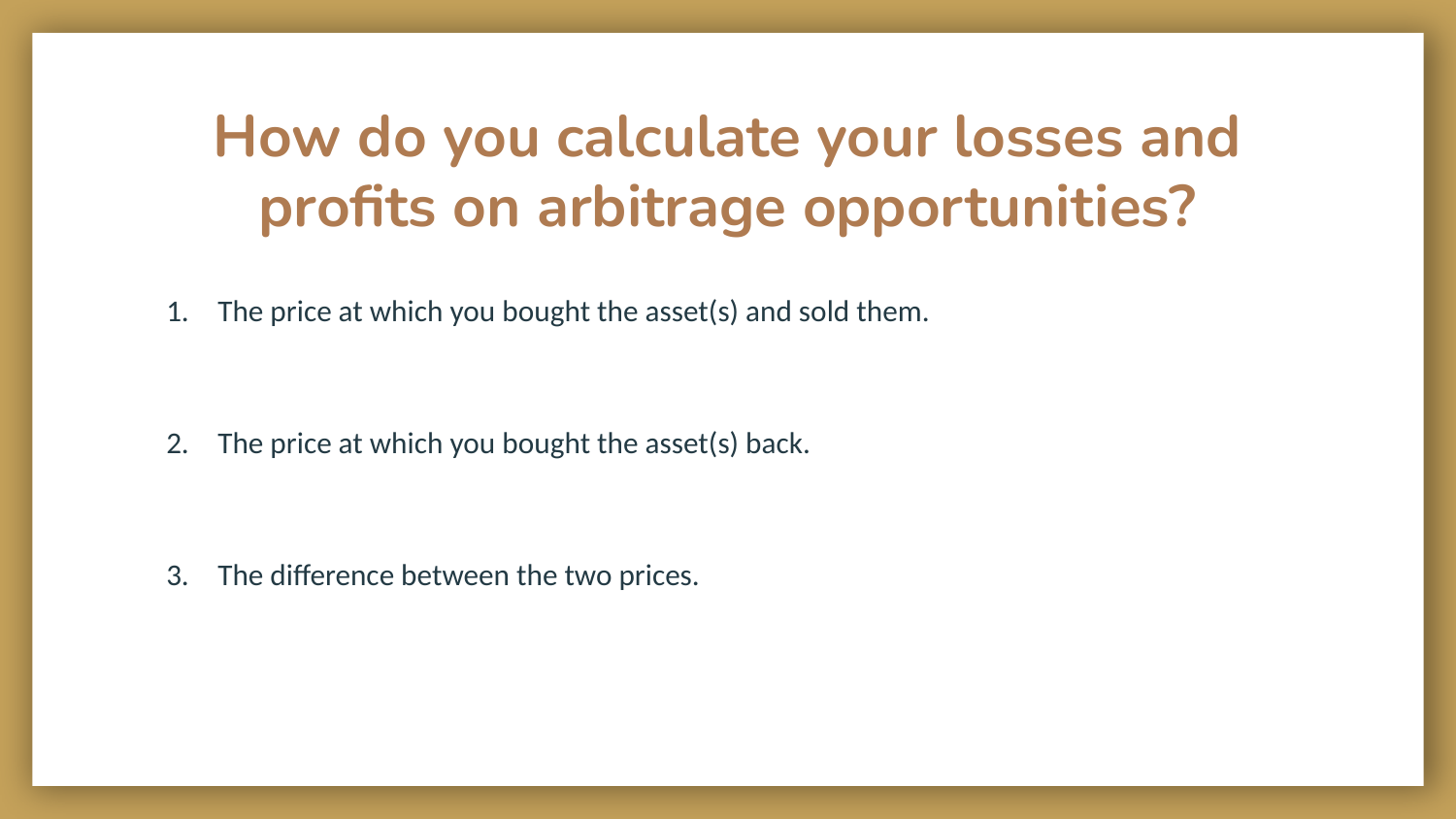

# How do you calculate your losses and profits on arbitrage opportunities?
The price at which you bought the asset(s) and sold them.

The price at which you bought the asset(s) back.

The difference between the two prices.